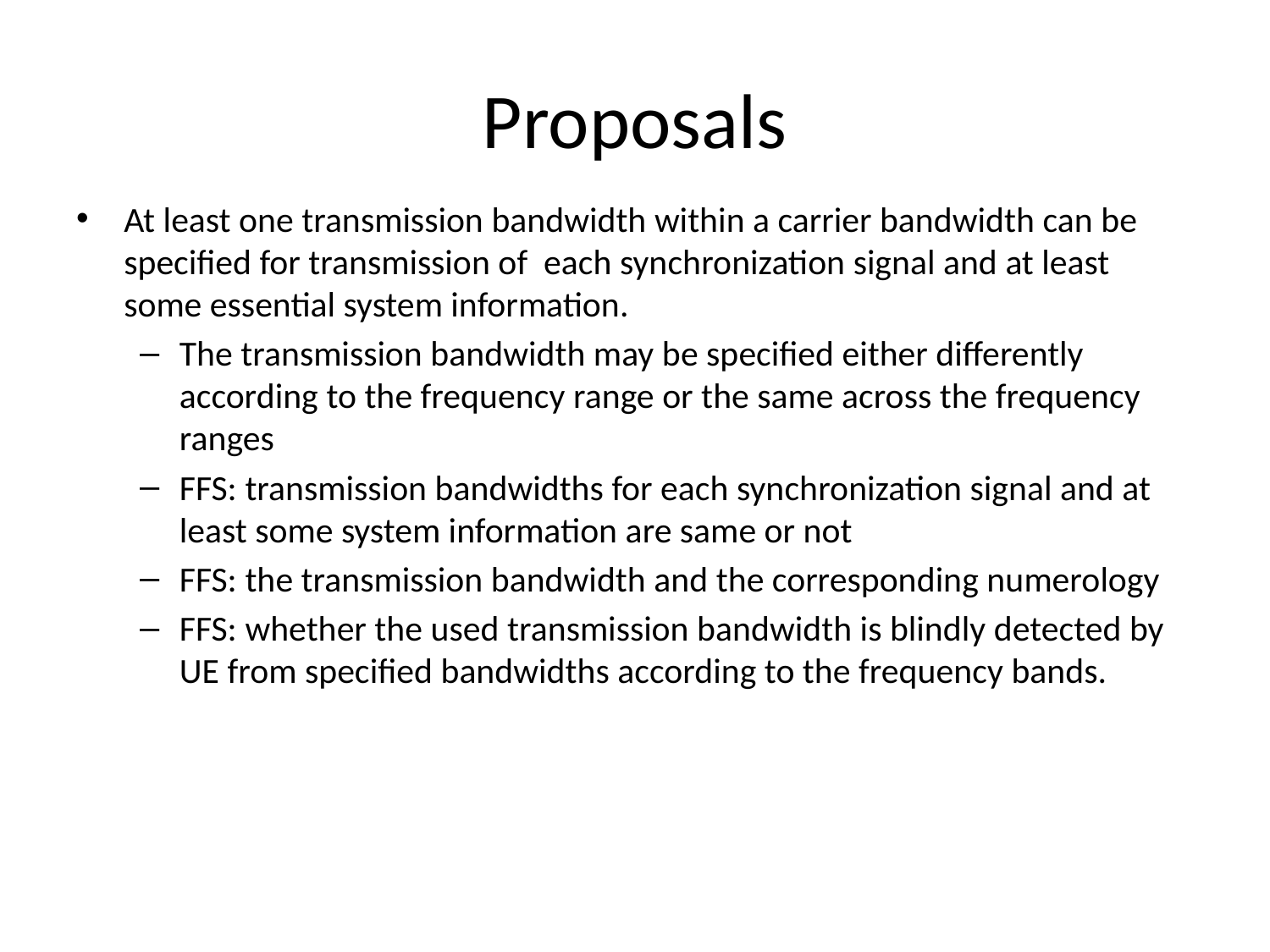

# Proposals
At least one transmission bandwidth within a carrier bandwidth can be specified for transmission of  each synchronization signal and at least some essential system information.
The transmission bandwidth may be specified either differently according to the frequency range or the same across the frequency ranges
FFS: transmission bandwidths for each synchronization signal and at least some system information are same or not
FFS: the transmission bandwidth and the corresponding numerology
FFS: whether the used transmission bandwidth is blindly detected by UE from specified bandwidths according to the frequency bands.